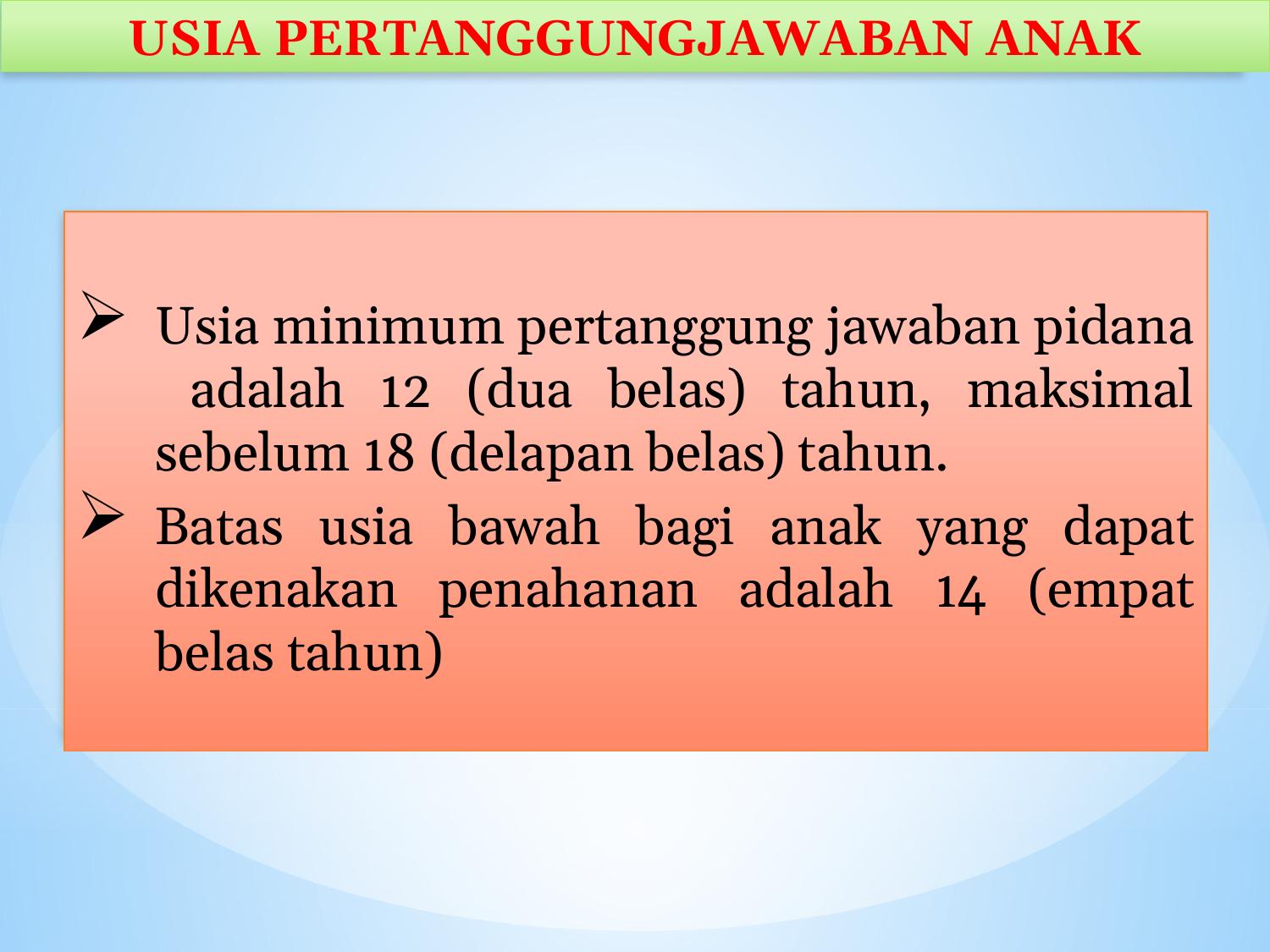

USIA PERTANGGUNGJAWABAN ANAK

Usia minimum pertanggung jawaban pidana  adalah 12 (dua belas) tahun, maksimal sebelum 18 (delapan belas) tahun.
Batas usia bawah bagi anak yang dapat dikenakan penahanan adalah 14 (empat belas tahun)